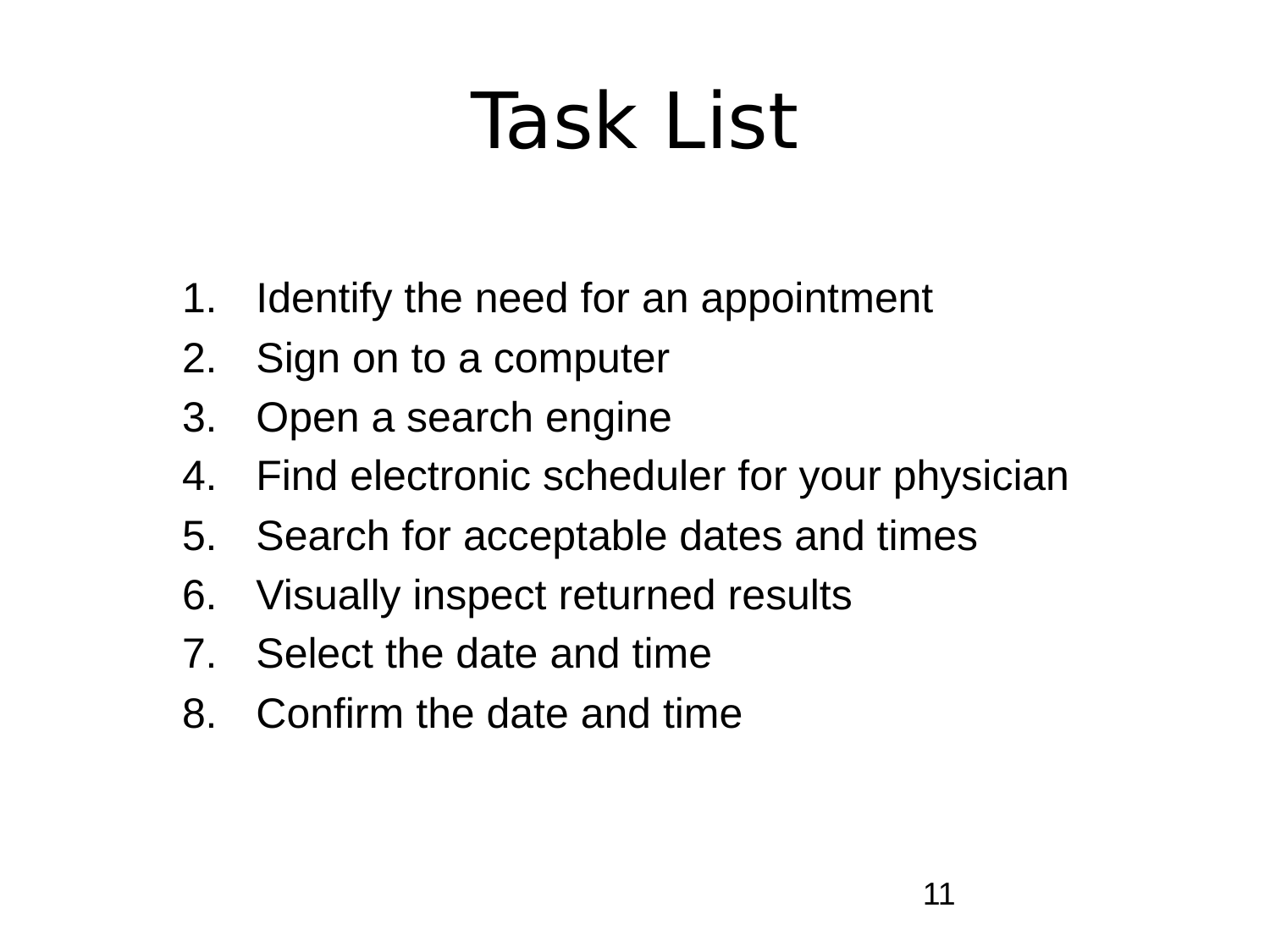

# Task List
Identify the need for an appointment
Sign on to a computer
Open a search engine
Find electronic scheduler for your physician
Search for acceptable dates and times
Visually inspect returned results
Select the date and time
Confirm the date and time
11